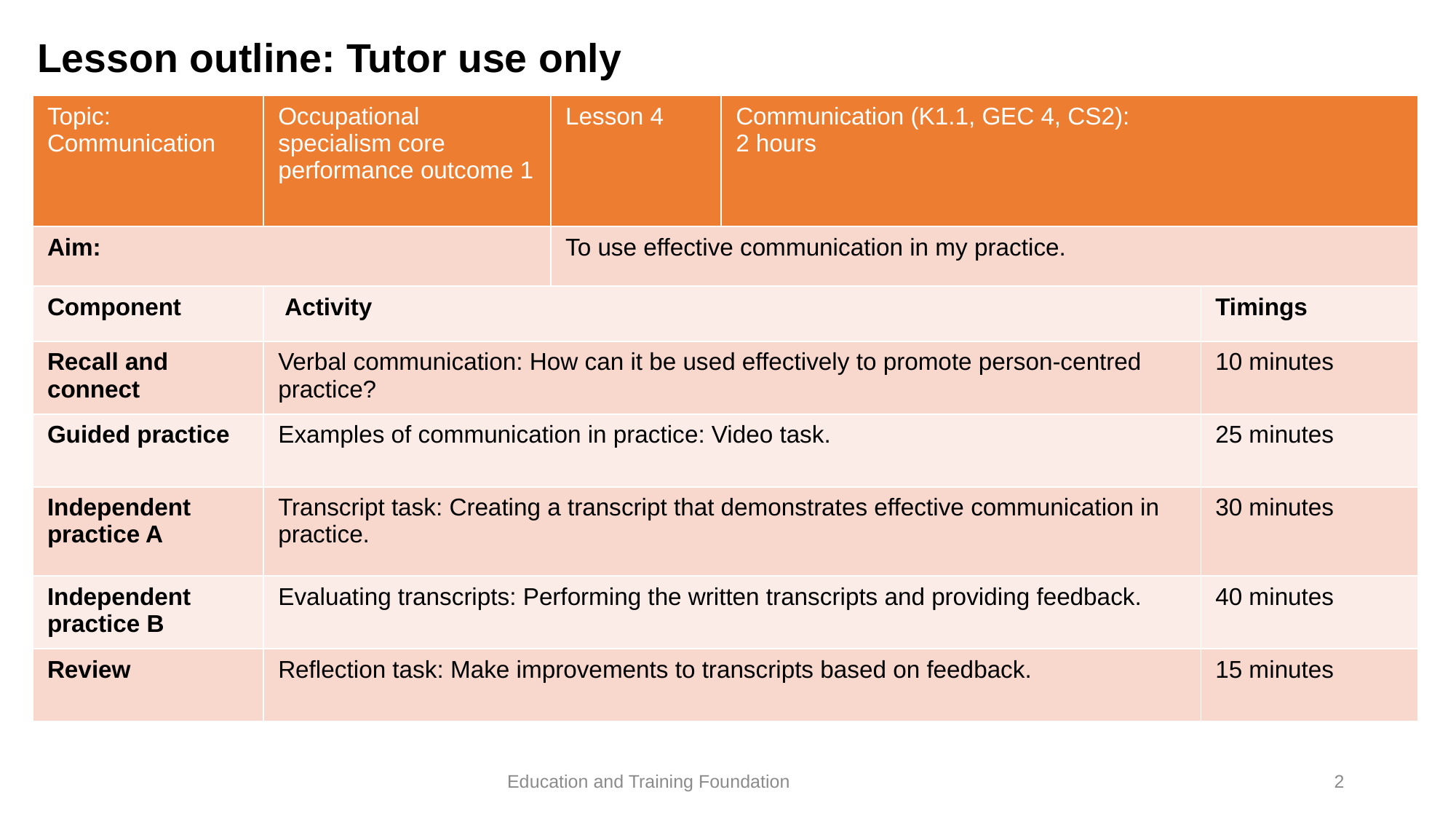

# Lesson outline: Tutor use only

| Topic: Communication | Occupational specialism core performance outcome 1 | Lesson 4 | Communication (K1.1, GEC 4, CS2): 2 hours |  |
| --- | --- | --- | --- | --- |
| Aim: |  | To use effective communication in my practice. |  |  |
| Component | Activity |  |  | Timings |
| Recall and connect | Verbal communication: How can it be used effectively to promote person-centred practice? |  |  | 10 minutes |
| Guided practice | Examples of communication in practice: Video task. |  |  | 25 minutes |
| Independent practice A | Transcript task: Creating a transcript that demonstrates effective communication in practice. |  |  | 30 minutes |
| Independent practice B | Evaluating transcripts: Performing the written transcripts and providing feedback. |  |  | 40 minutes |
| Review | Reflection task: Make improvements to transcripts based on feedback. |  |  | 15 minutes |
2
Education and Training Foundation